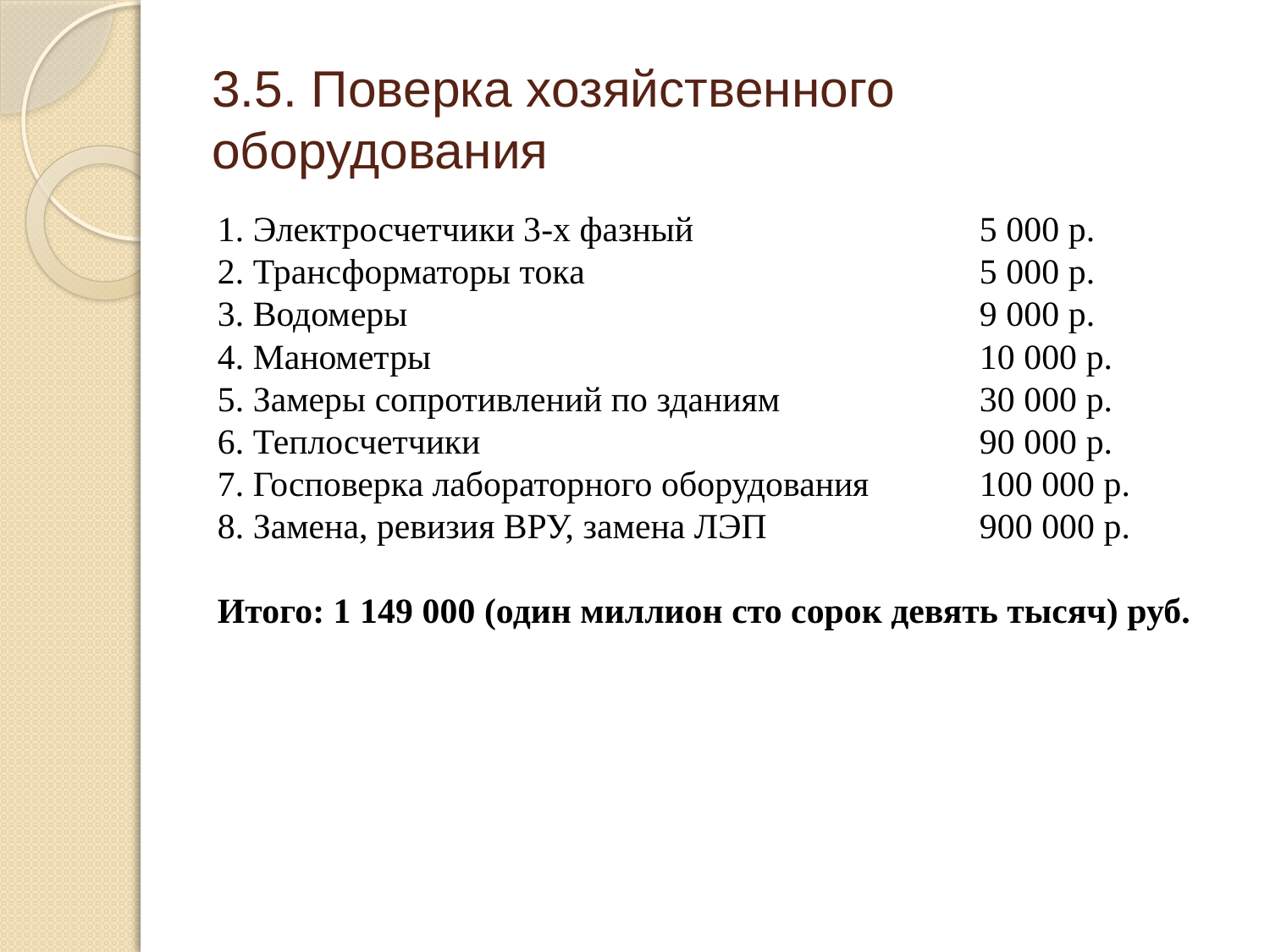

# 3.5. Поверка хозяйственного оборудования
1. Электросчетчики 3-х фазный 			5 000 р.
2. Трансформаторы тока				5 000 р.
3. Водомеры					9 000 р.
4. Манометры					10 000 р.
5. Замеры сопротивлений по зданиям		30 000 р.
6. Теплосчетчики				90 000 р.
7. Госповерка лабораторного оборудования	100 000 р.
8. Замена, ревизия ВРУ, замена ЛЭП		900 000 р.

Итого: 1 149 000 (один миллион сто сорок девять тысяч) руб.